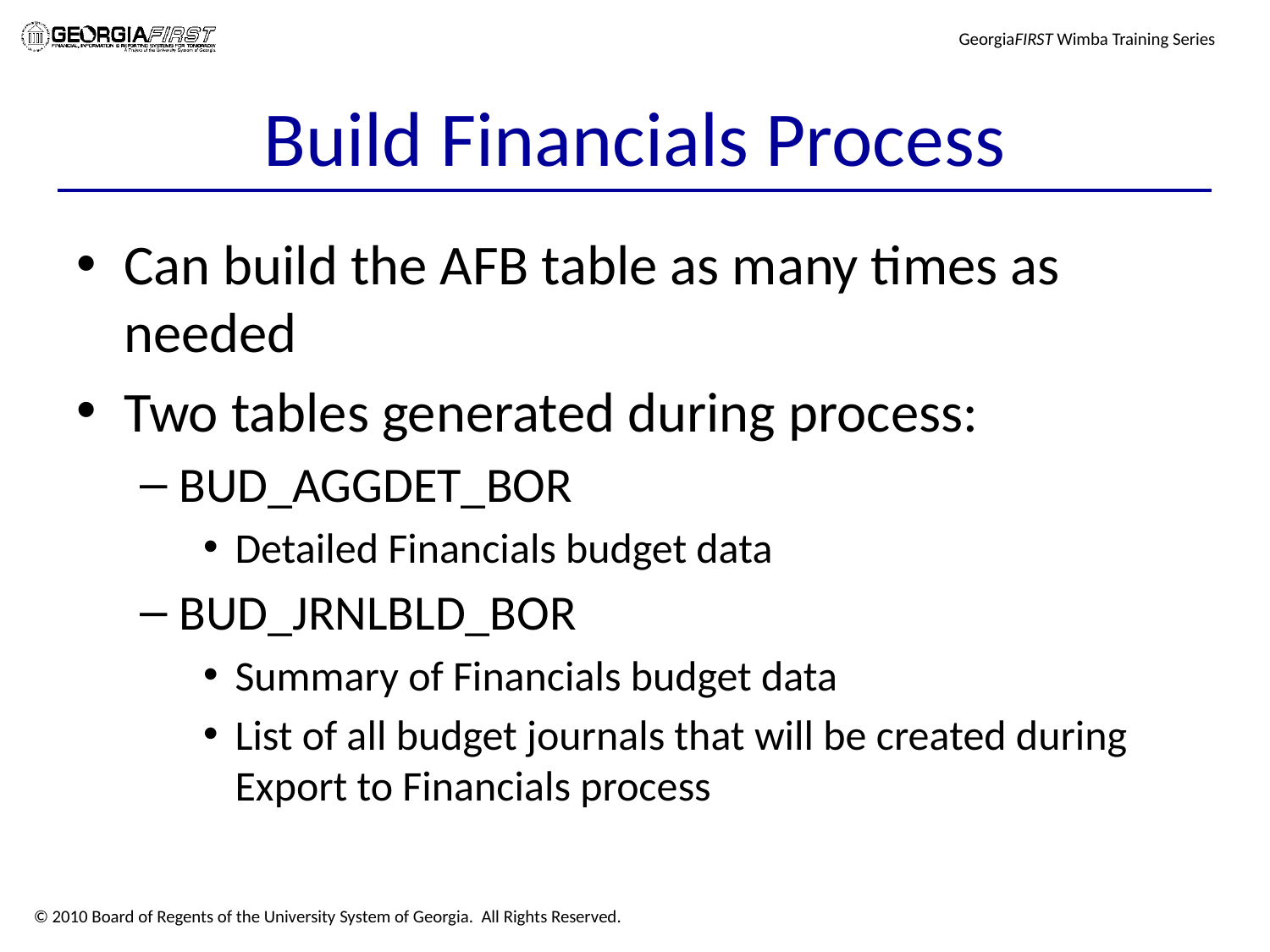

# Build Financials Process
Can build the AFB table as many times as needed
Two tables generated during process:
BUD_AGGDET_BOR
Detailed Financials budget data
BUD_JRNLBLD_BOR
Summary of Financials budget data
List of all budget journals that will be created during Export to Financials process